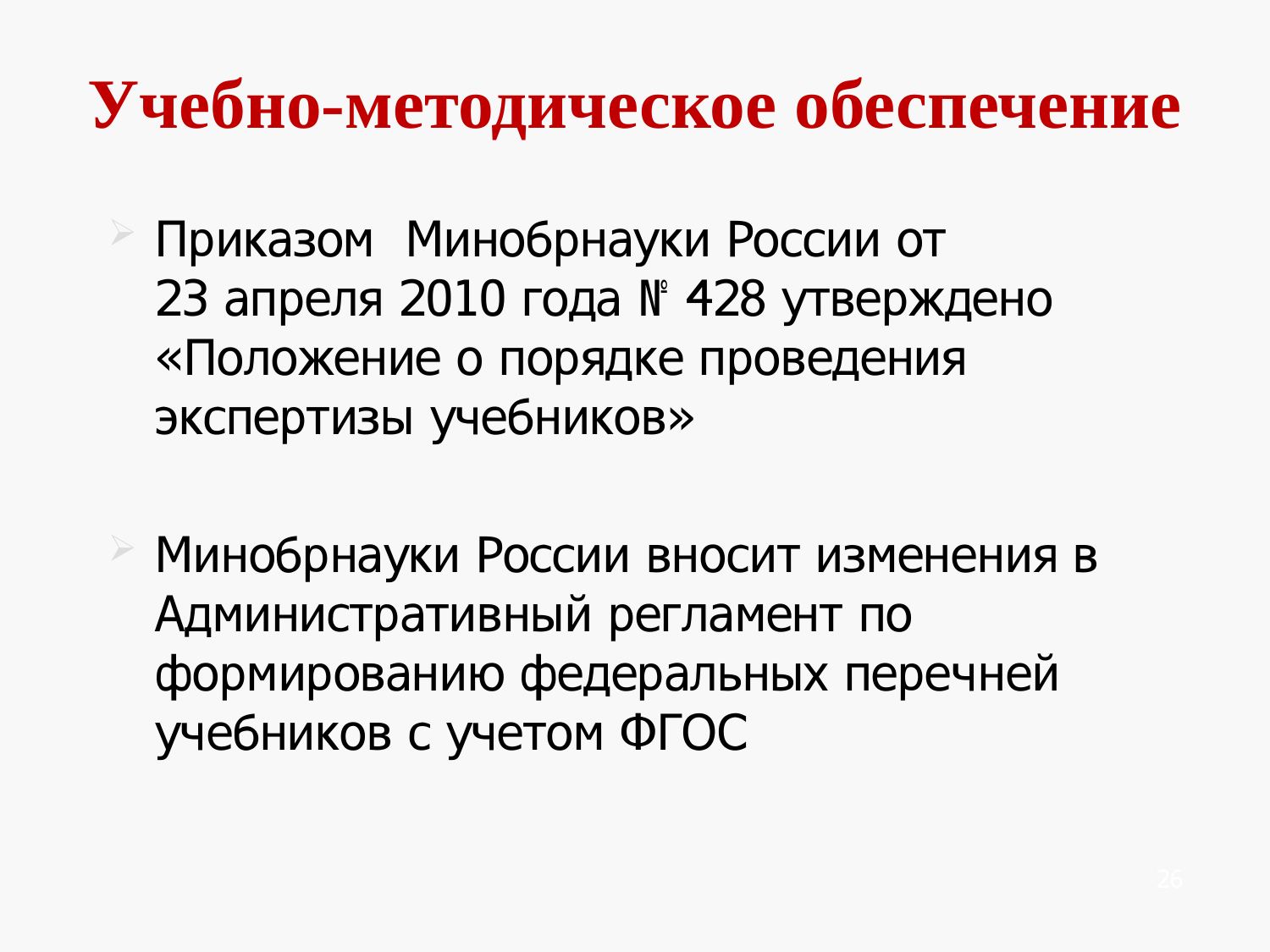

# Учебно-методическое обеспечение
Приказом  Минобрнауки России от
23 апреля 2010 года № 428 утверждено «Положение о порядке проведения экспертизы учебников»

Минобрнауки России вносит изменения в  Административный регламент по формированию федеральных перечней учебников с учетом ФГОС

26